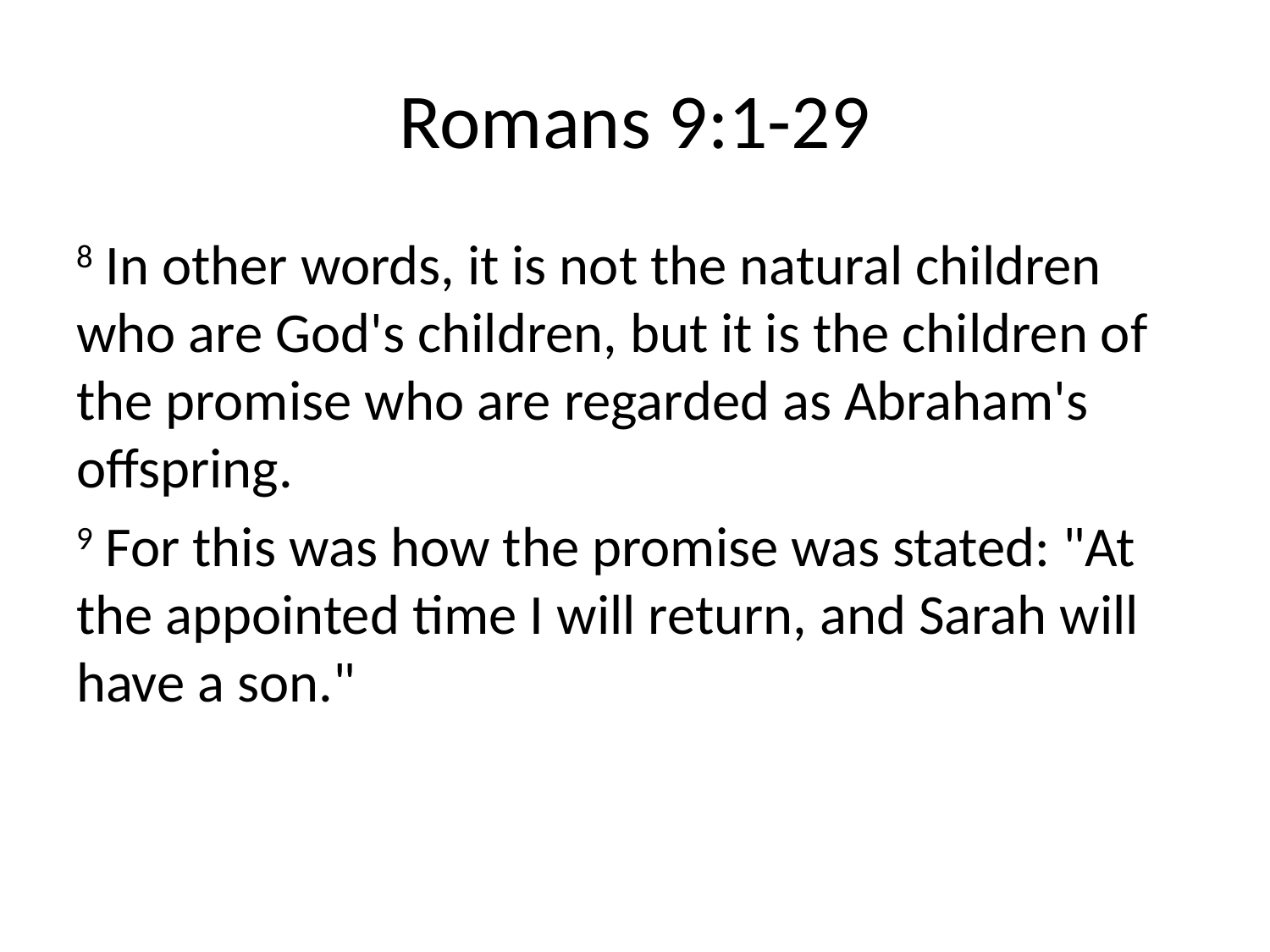

# Romans 9:1-29
8 In other words, it is not the natural children who are God's children, but it is the children of the promise who are regarded as Abraham's offspring.
9 For this was how the promise was stated: "At the appointed time I will return, and Sarah will have a son."